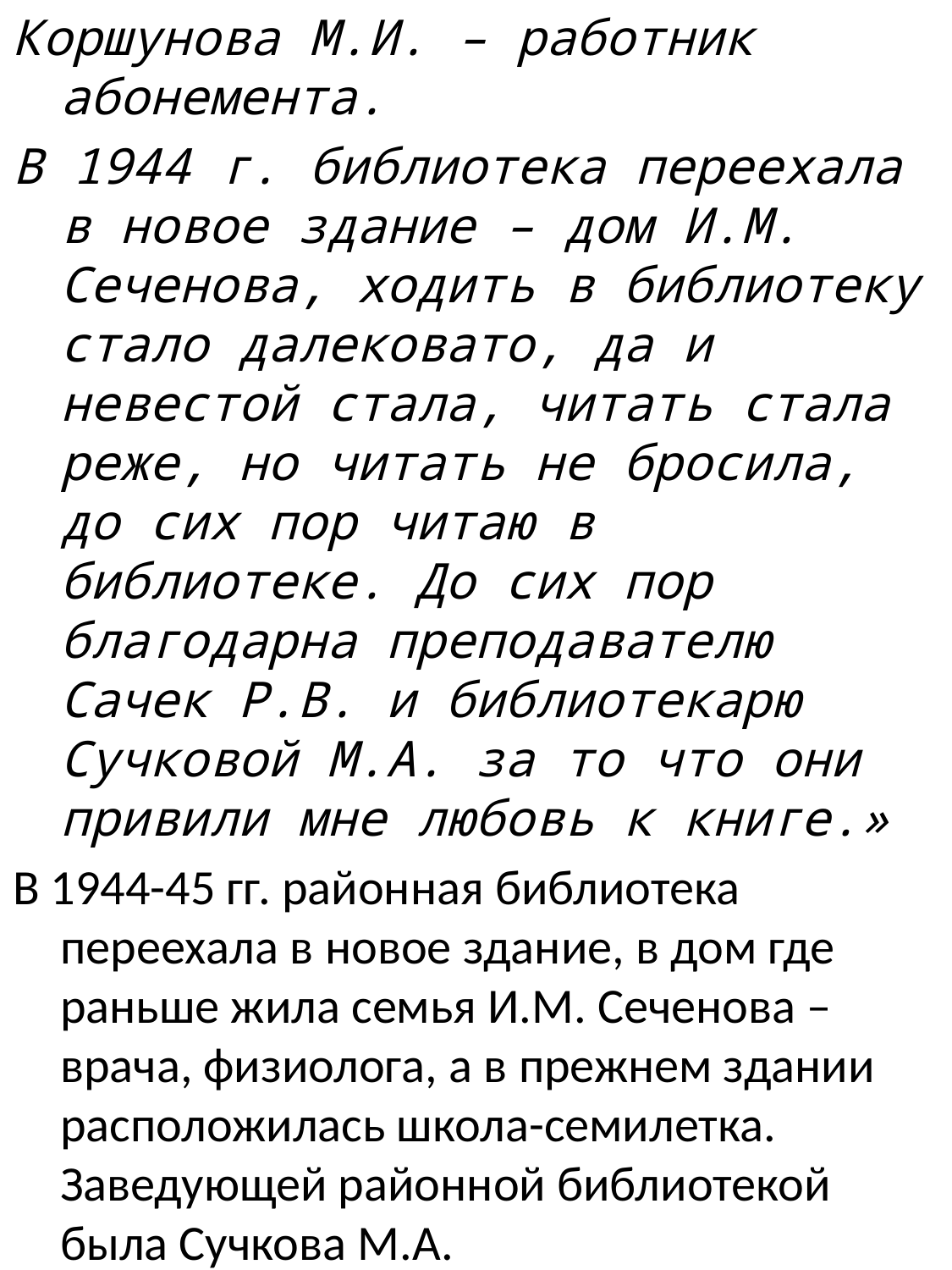

Коршунова М.И. – работник абонемента.
В 1944 г. библиотека переехала в новое здание – дом И.М. Сеченова, ходить в библиотеку стало далековато, да и невестой стала, читать стала реже, но читать не бросила, до сих пор читаю в библиотеке. До сих пор благодарна преподавателю Сачек Р.В. и библиотекарю Сучковой М.А. за то что они привили мне любовь к книге.»
В 1944-45 гг. районная библиотека переехала в новое здание, в дом где раньше жила семья И.М. Сеченова – врача, физиолога, а в прежнем здании расположилась школа-семилетка. Заведующей районной библиотекой  была Сучкова М.А.
#